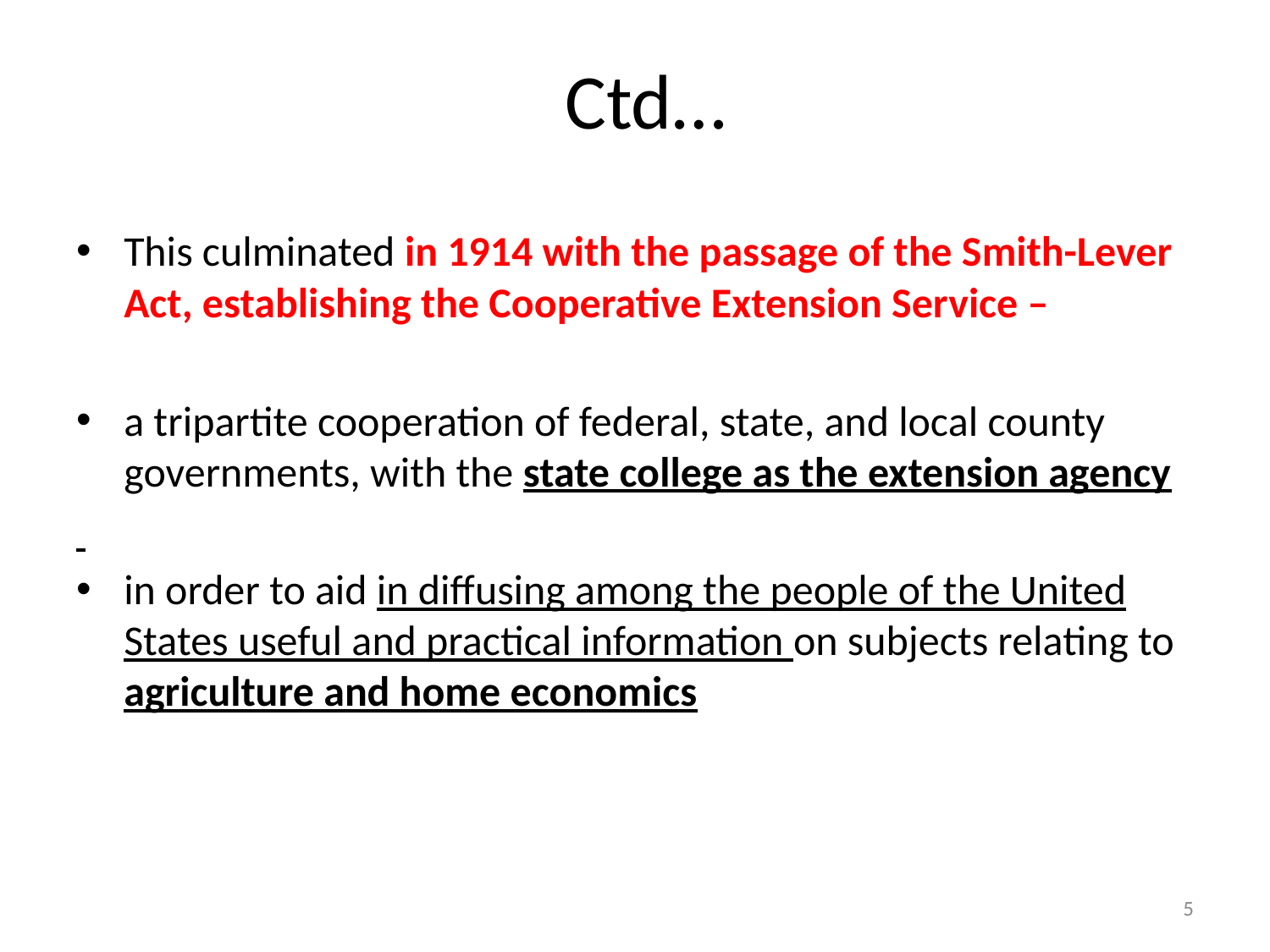

# Ctd…

This culminated in 1914 with the passage of the Smith-Lever Act, establishing the Cooperative Extension Service –

a tripartite cooperation of federal, state, and local county governments, with the state college as the extension agency

in order to aid in diffusing among the people of the United States useful and practical information on subjects relating to agriculture and home economics

5